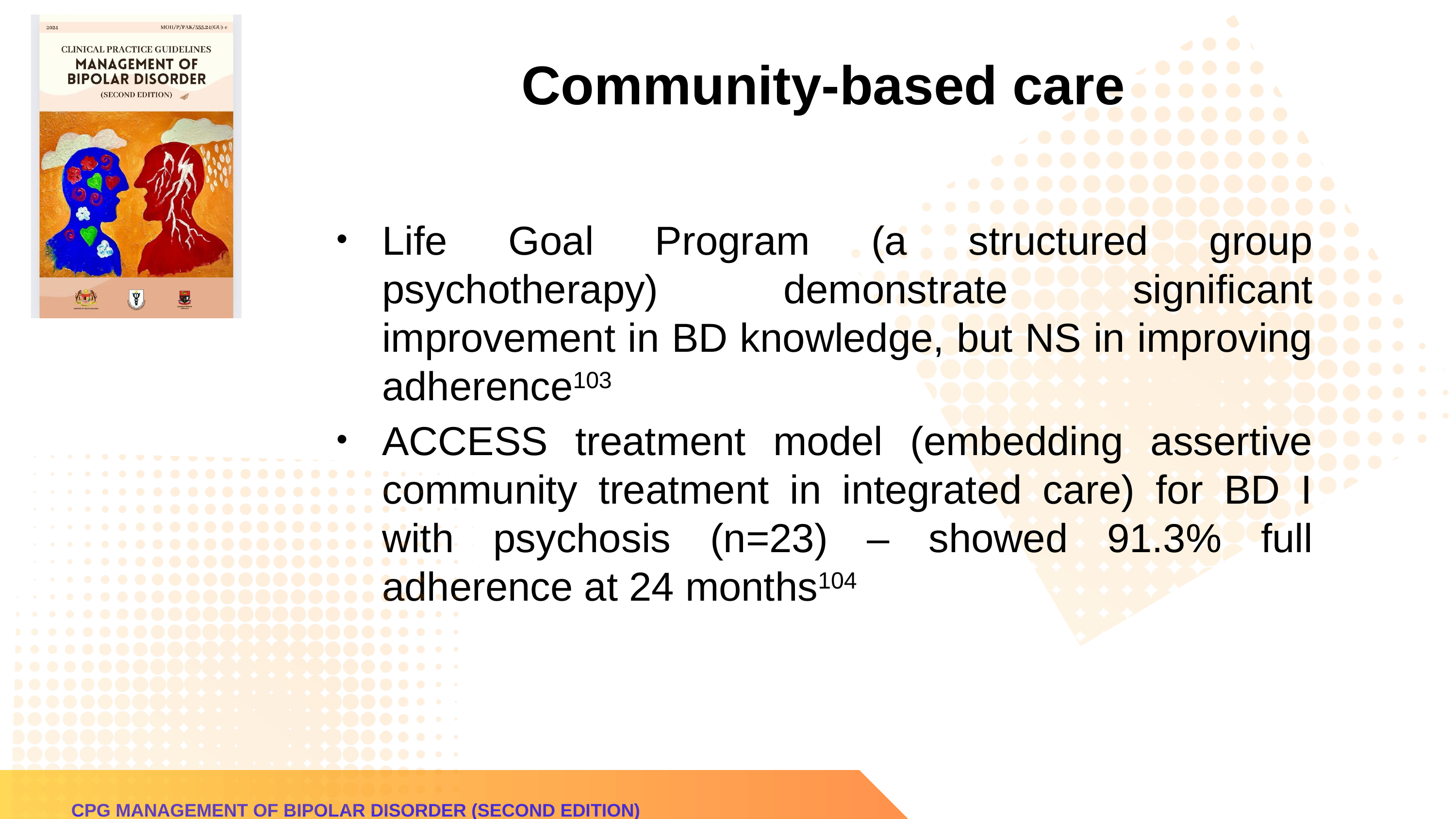

Community-based care

Life Goal Program (a structured group psychotherapy) demonstrate significant improvement in BD knowledge, but NS in improving adherence103
ACCESS treatment model (embedding assertive community treatment in integrated care) for BD I with psychosis (n=23) – showed 91.3% full adherence at 24 months104

CPG MANAGEMENT OF BIPOLAR DISORDER (SECOND EDITION)